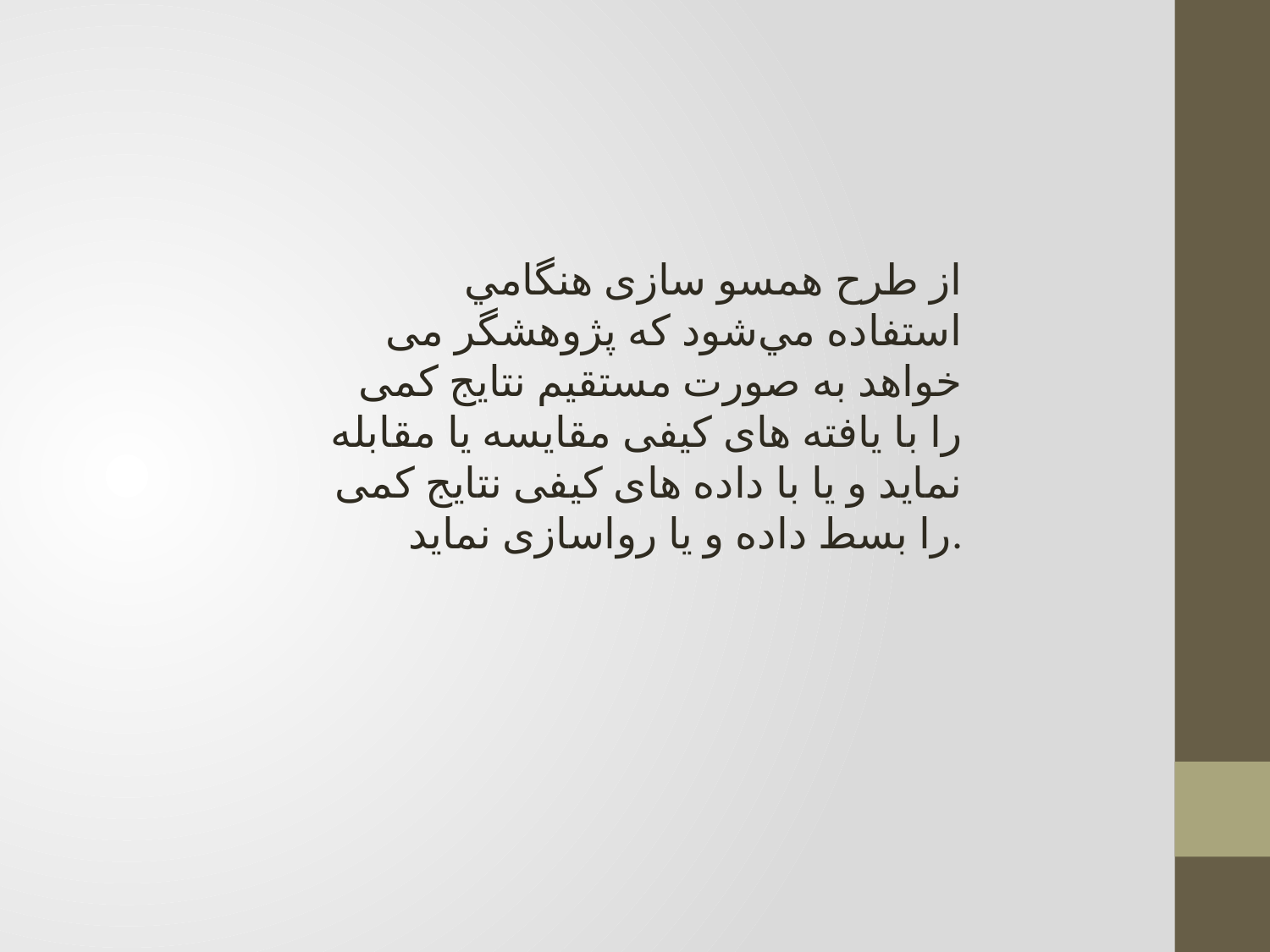

از طرح همسو سازی هنگامي استفاده مي‌شود كه پژوهشگر می خواهد به صورت مستقیم نتایج کمی را با یافته های کیفی مقایسه یا مقابله نماید و یا با داده های کیفی نتایج کمی را بسط داده و یا رواسازی نماید.